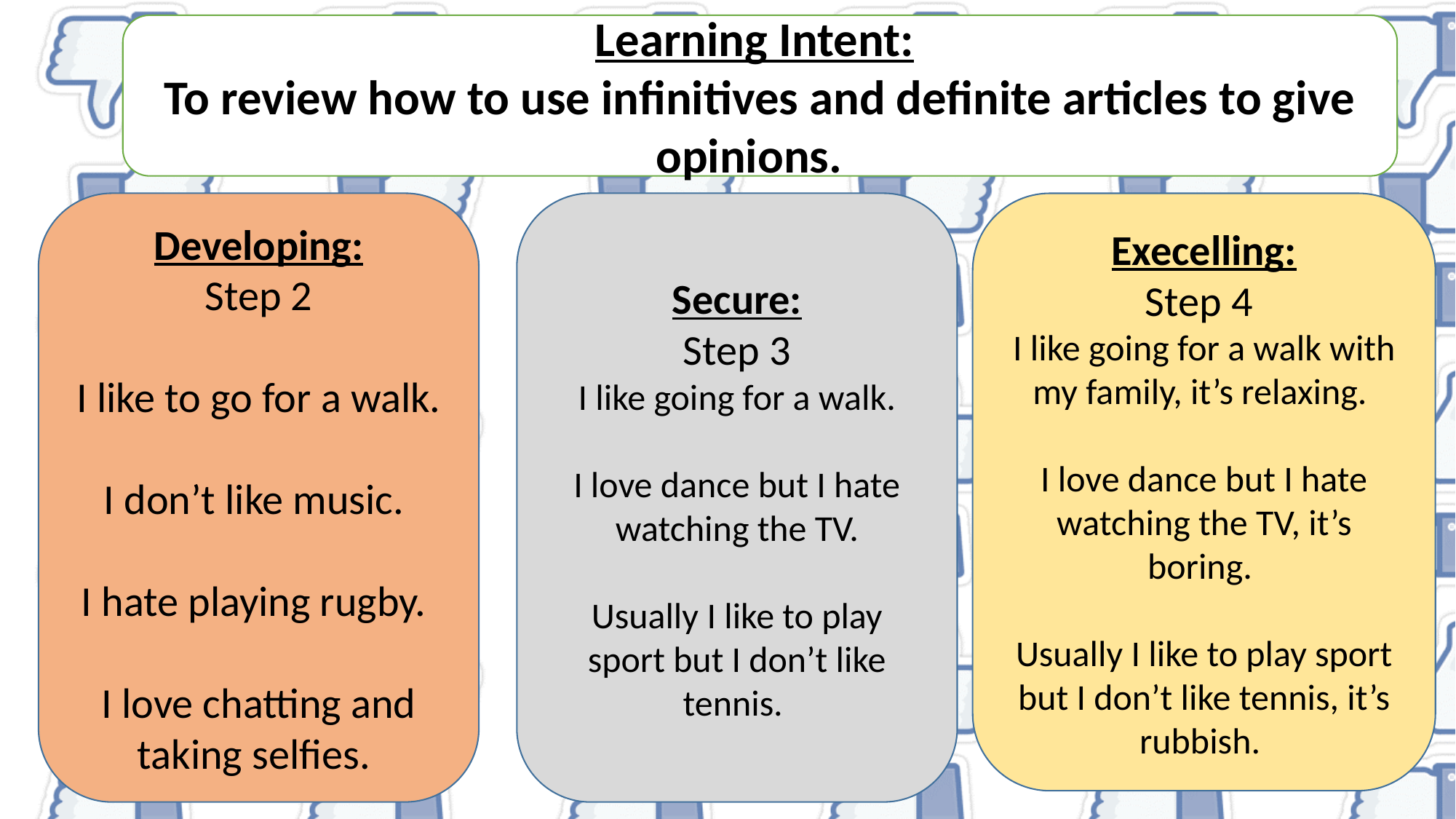

Learning Intent:
To review how to use infinitives and definite articles to give opinions.
Developing:
Step 2

I like to go for a walk.

I don’t like music.

I hate playing rugby.

I love chatting and taking selfies.
Secure:
Step 3
I like going for a walk.

I love dance but I hate watching the TV.

Usually I like to play sport but I don’t like tennis.
Execelling:
Step 4
I like going for a walk with my family, it’s relaxing.

I love dance but I hate watching the TV, it’s boring.

Usually I like to play sport but I don’t like tennis, it’s rubbish.